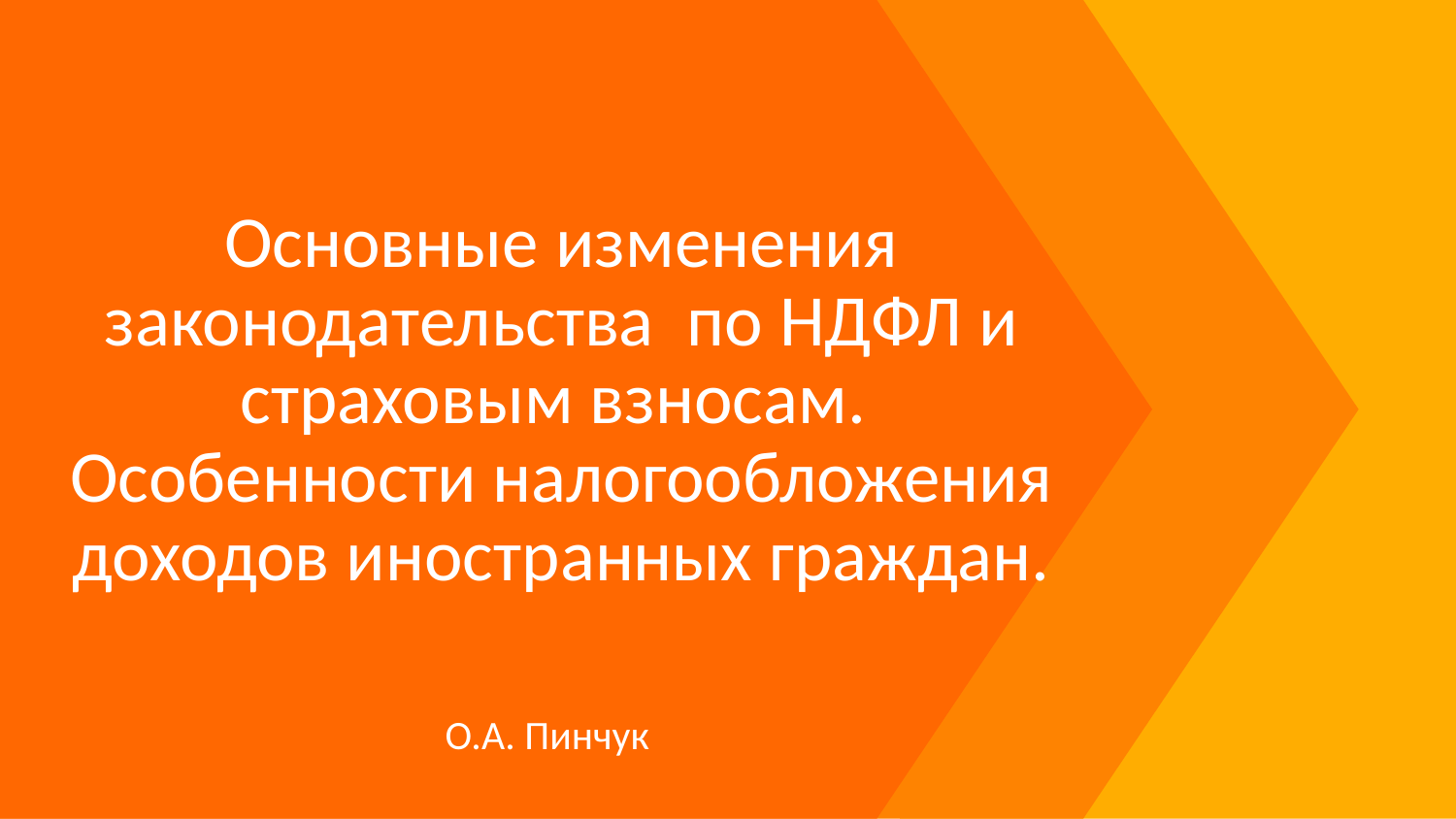

# Основные изменения законодательства  по НДФЛ и страховым взносам. Особенности налогообложения доходов иностранных граждан.
О.А. Пинчук